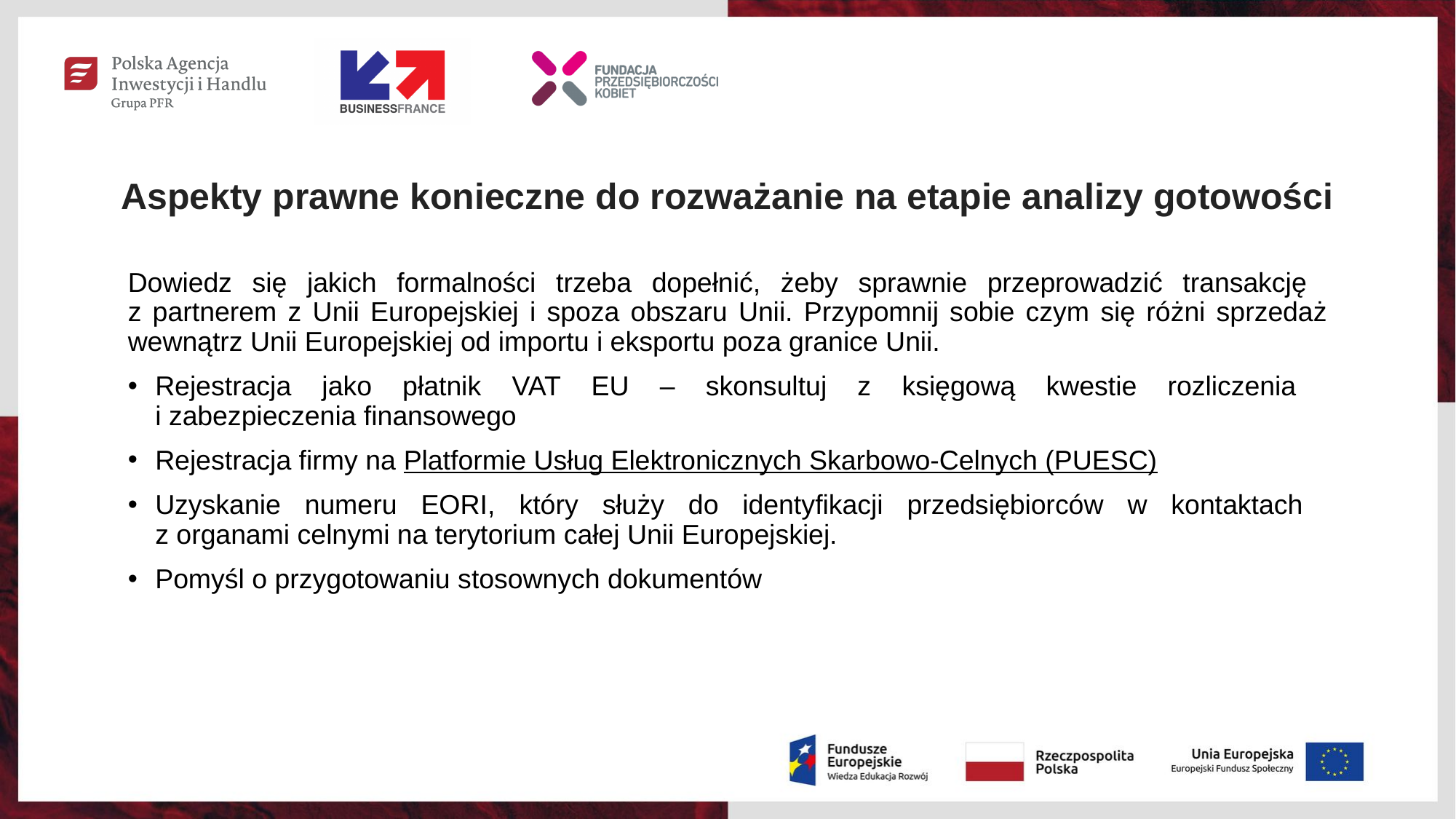

# Aspekty prawne konieczne do rozważanie na etapie analizy gotowości
Dowiedz się jakich formalności trzeba dopełnić, żeby sprawnie przeprowadzić transakcję
z partnerem z Unii Europejskiej i spoza obszaru Unii. Przypomnij sobie czym się różni sprzedaż wewnątrz Unii Europejskiej od importu i eksportu poza granice Unii.
Rejestracja jako płatnik VAT EU – skonsultuj z księgową kwestie rozliczenia
i zabezpieczenia finansowego
Rejestracja firmy na Platformie Usług Elektronicznych Skarbowo-Celnych (PUESC)
Uzyskanie numeru EORI, który służy do identyfikacji przedsiębiorców w kontaktach
z organami celnymi na terytorium całej Unii Europejskiej.
Pomyśl o przygotowaniu stosownych dokumentów